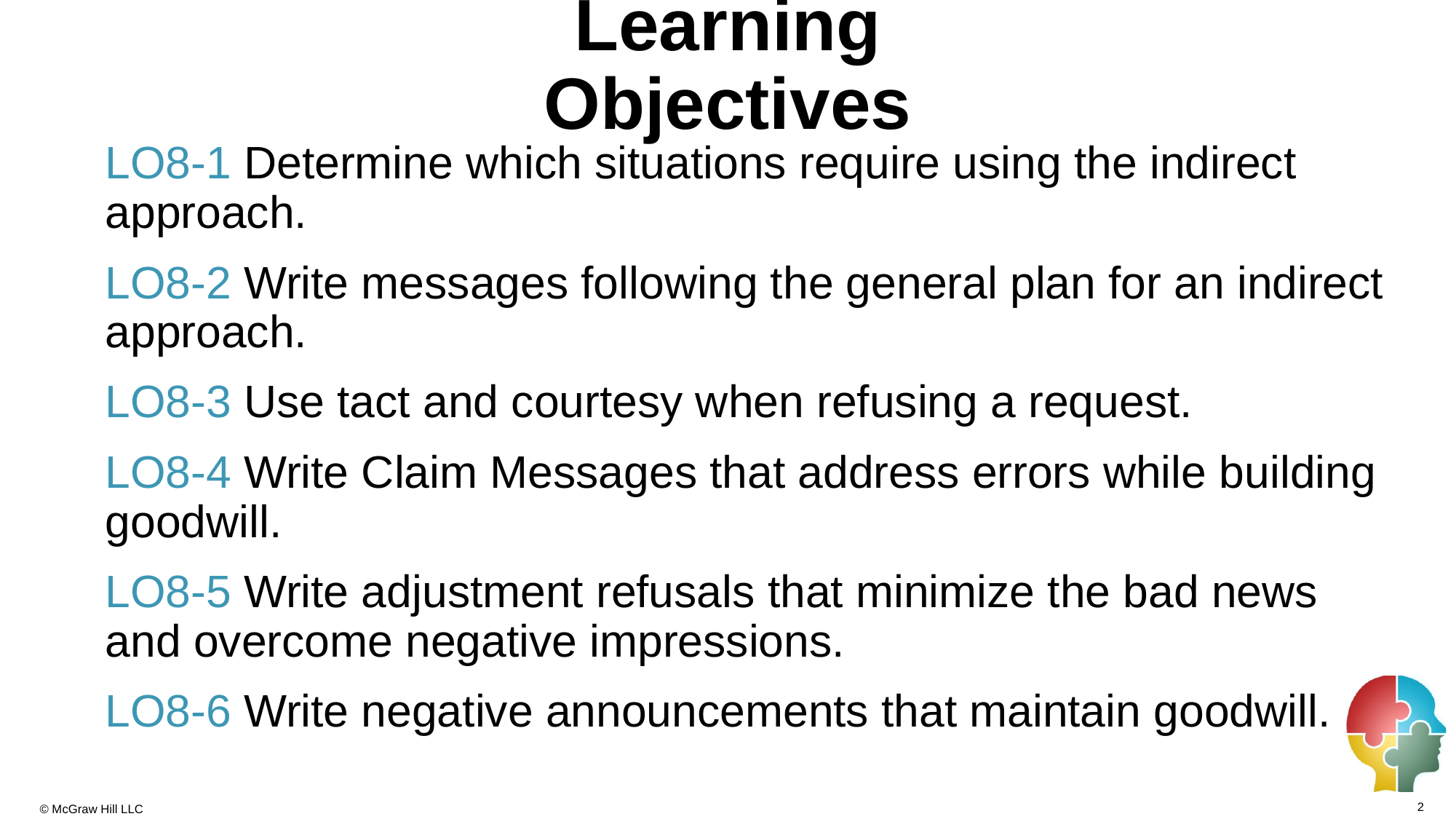

# Learning Objectives
LO8-1 Determine which situations require using the indirect approach.
LO8-2 Write messages following the general plan for an indirect approach.
LO8-3 Use tact and courtesy when refusing a request.
LO8-4 Write Claim Messages that address errors while building goodwill.
LO8-5 Write adjustment refusals that minimize the bad news and overcome negative impressions.
LO8-6 Write negative announcements that maintain goodwill.
2